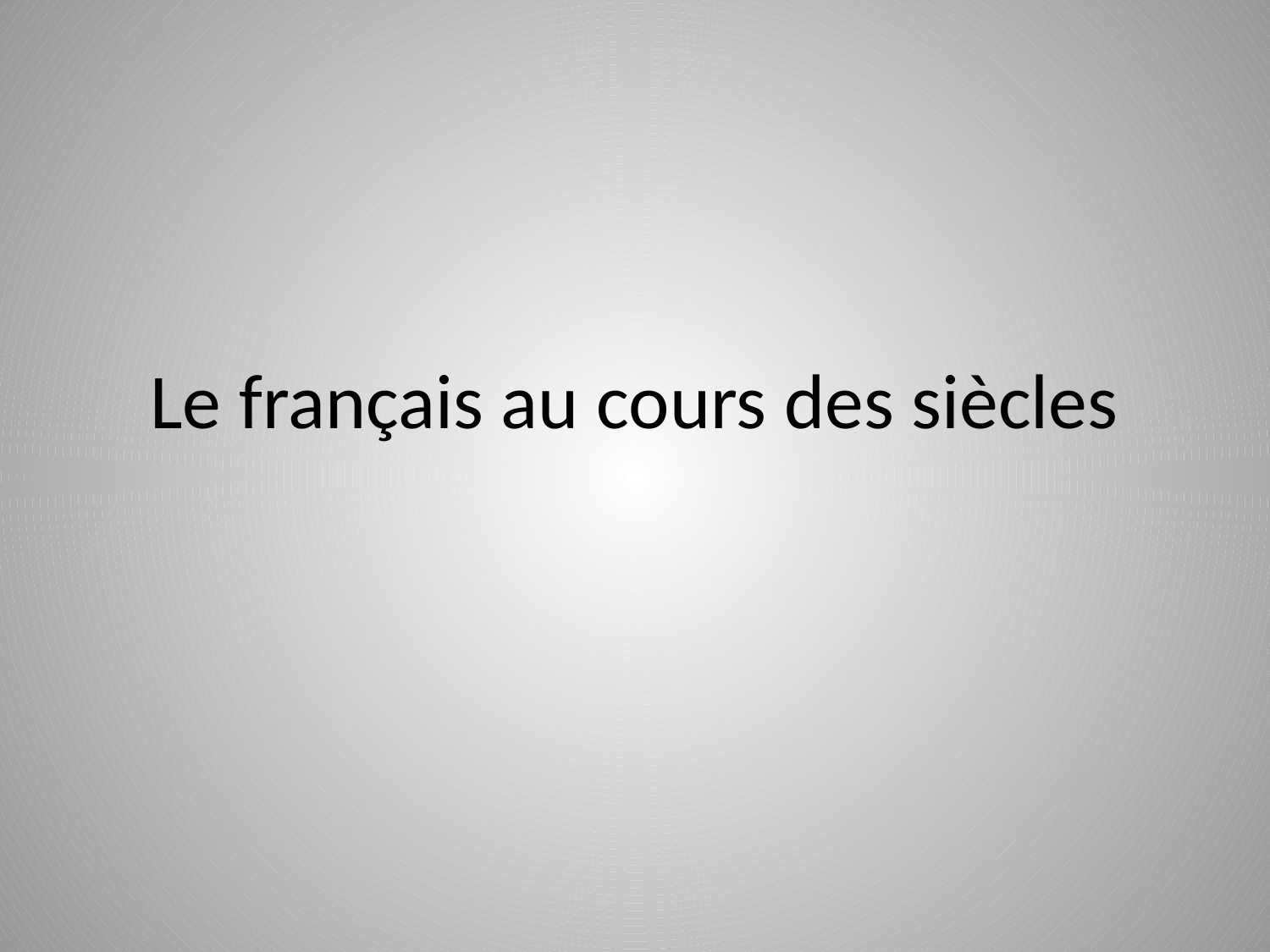

# Le français au cours des siècles